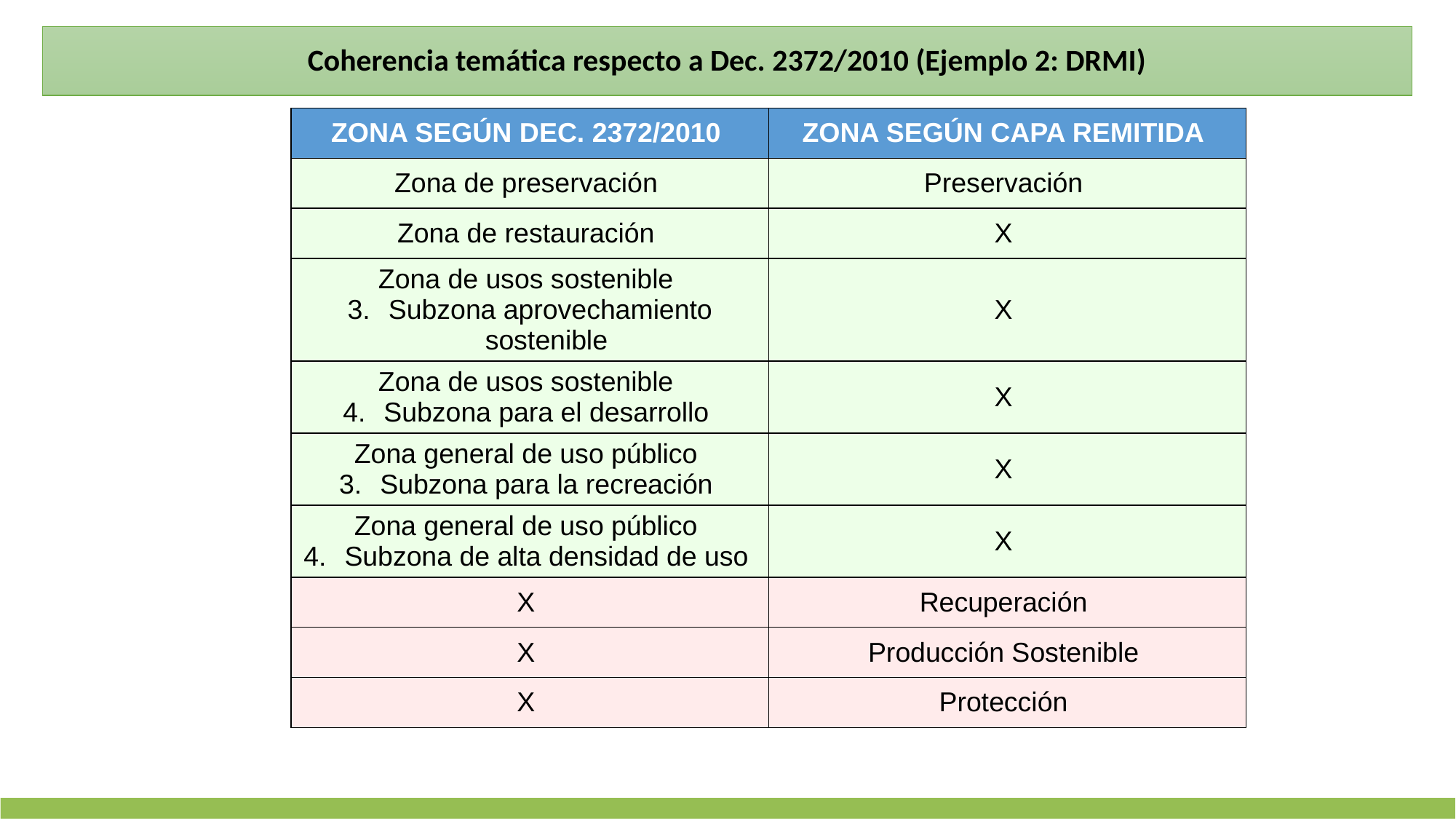

Coherencia temática respecto a Dec. 2372/2010 (Ejemplo 2: DRMI)

| ZONA SEGÚN DEC. 2372/2010 | ZONA SEGÚN CAPA REMITIDA |
| --- | --- |
| Zona de preservación | Preservación |
| Zona de restauración | X |
| Zona de usos sostenible  Subzona aprovechamiento sostenible | X |
| Zona de usos sostenible  Subzona para el desarrollo | X |
| Zona general de uso público  Subzona para la recreación | X |
| Zona general de uso público  Subzona de alta densidad de uso | X |
| X | Recuperación |
| X | Producción Sostenible |
| X | Protección |